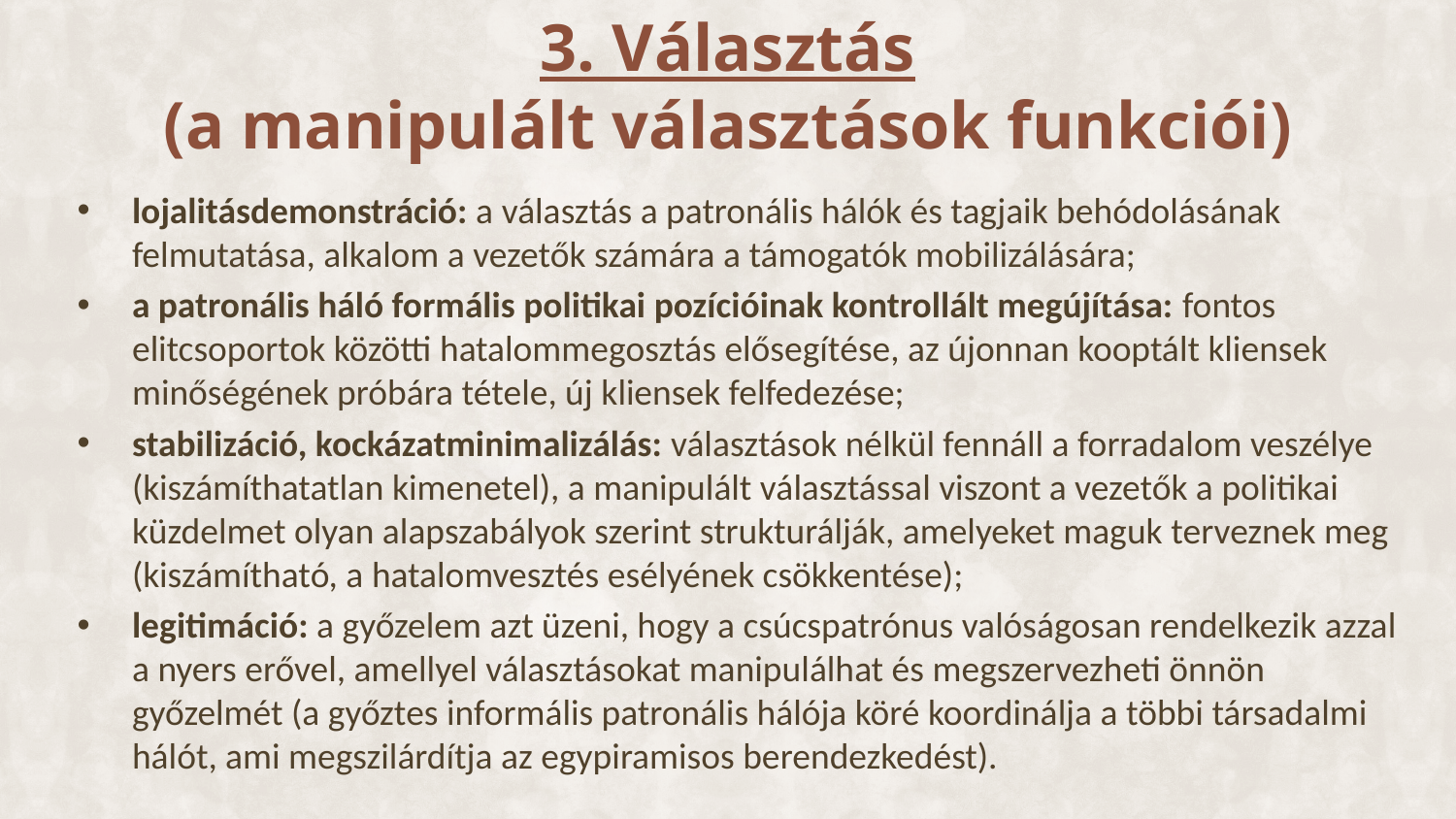

# 3. Választás (a manipulált választások funkciói)
lojalitásdemonstráció: a választás a patronális hálók és tagjaik behódolásának felmutatása, alkalom a vezetők számára a támogatók mobilizálására;
a patronális háló formális politikai pozícióinak kontrollált megújítása: fontos elitcsoportok közötti hatalommegosztás elősegítése, az újonnan kooptált kliensek minőségének próbára tétele, új kliensek felfedezése;
stabilizáció, kockázatminimalizálás: választások nélkül fennáll a forradalom veszélye (kiszámíthatatlan kimenetel), a manipulált választással viszont a vezetők a politikai küzdelmet olyan alapszabályok szerint strukturálják, amelyeket maguk terveznek meg (kiszámítható, a hatalomvesztés esélyének csökkentése);
legitimáció: a győzelem azt üzeni, hogy a csúcspatrónus valóságosan rendelkezik azzal a nyers erővel, amellyel választásokat manipulálhat és megszervezheti önnön győzelmét (a győztes informális patronális hálója köré koordinálja a többi társadalmi hálót, ami megszilárdítja az egypiramisos berendezkedést).